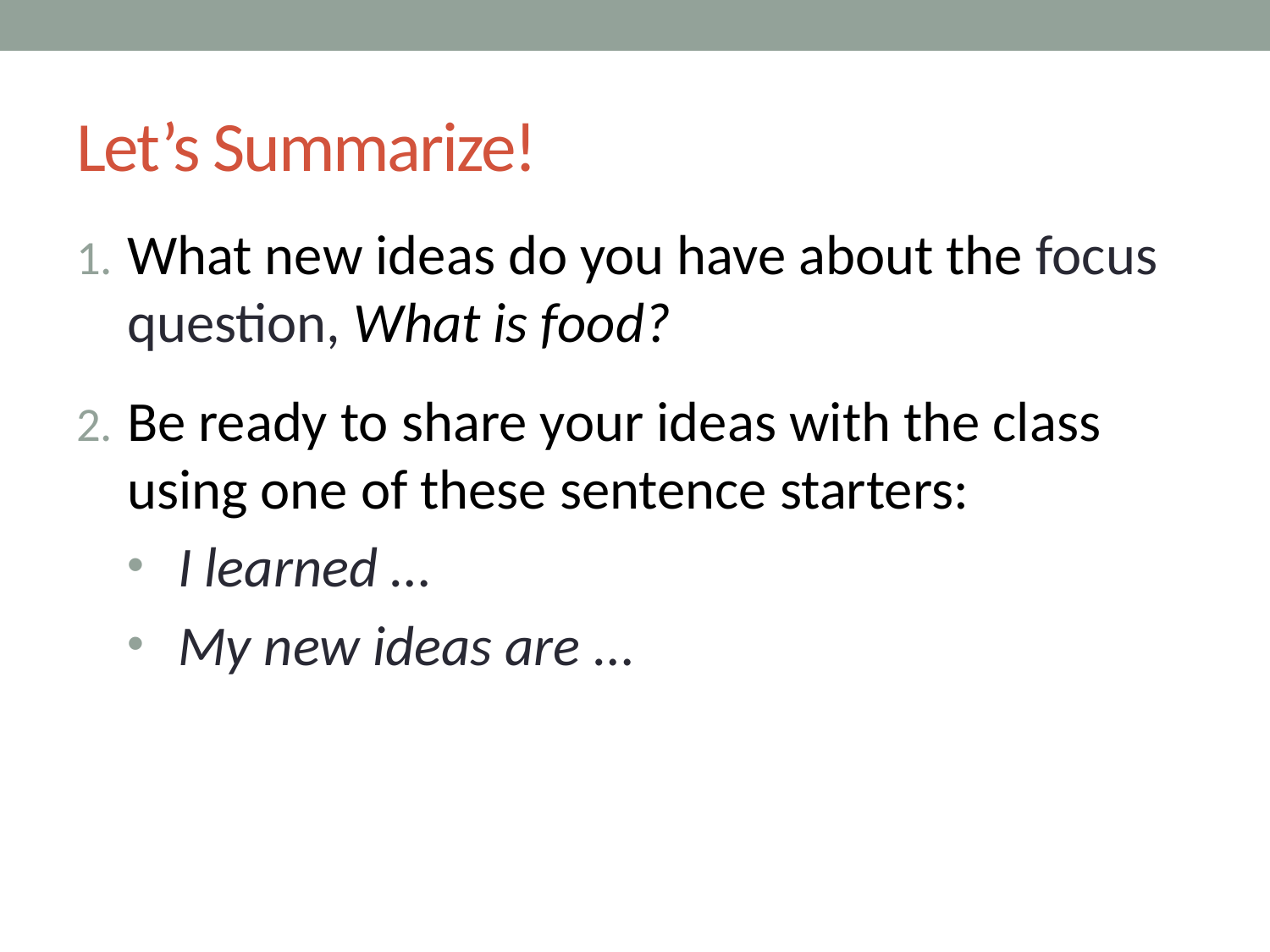

# Let’s Summarize!
What new ideas do you have about the focus question, What is food?
Be ready to share your ideas with the class using one of these sentence starters:
I learned …
My new ideas are …